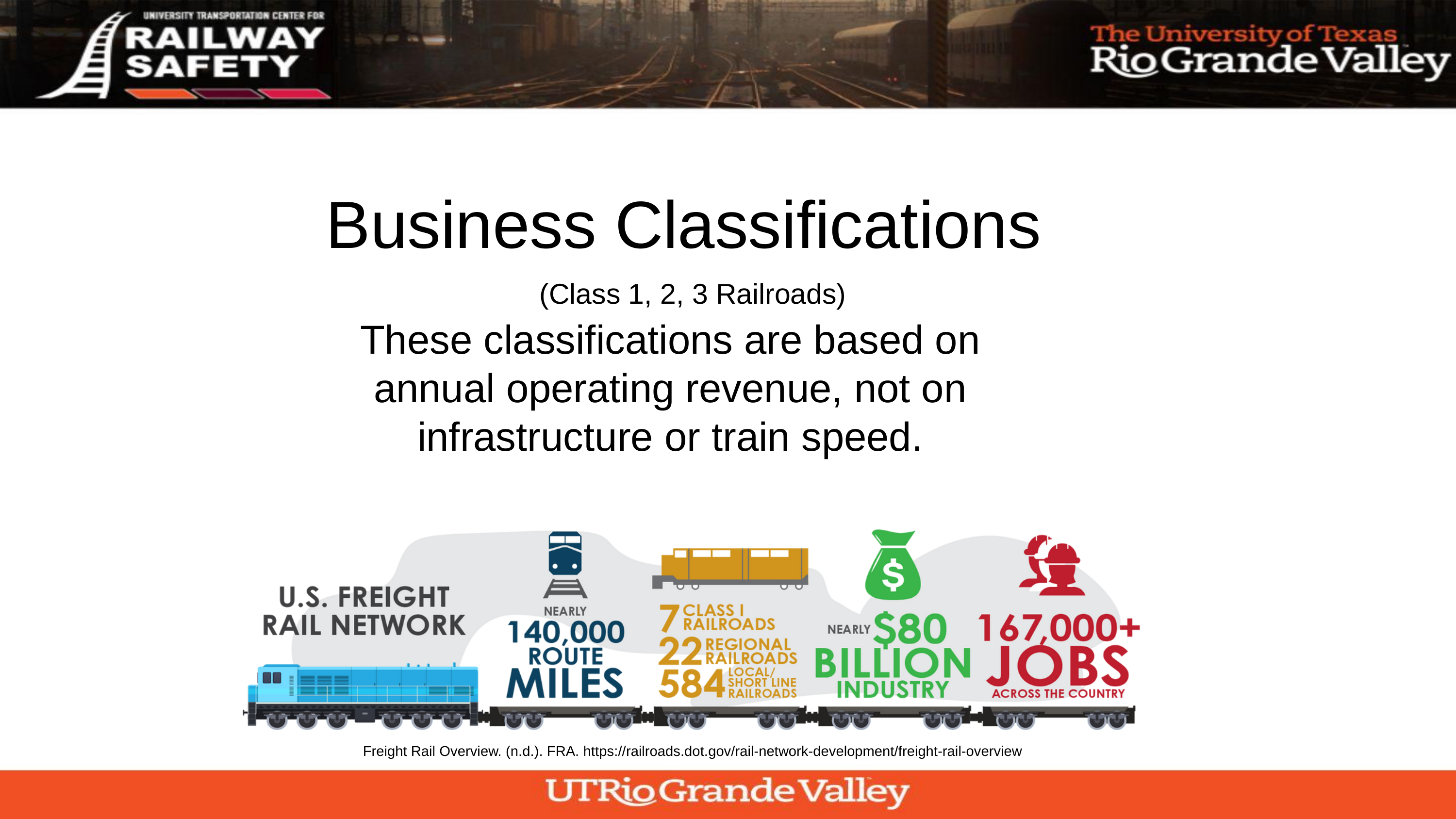

Business Classifications
(Class 1, 2, 3 Railroads)
These classifications are based on annual operating revenue, not on infrastructure or train speed.

Freight Rail Overview. (n.d.). FRA. https://railroads.dot.gov/rail-network-development/freight-rail-overview